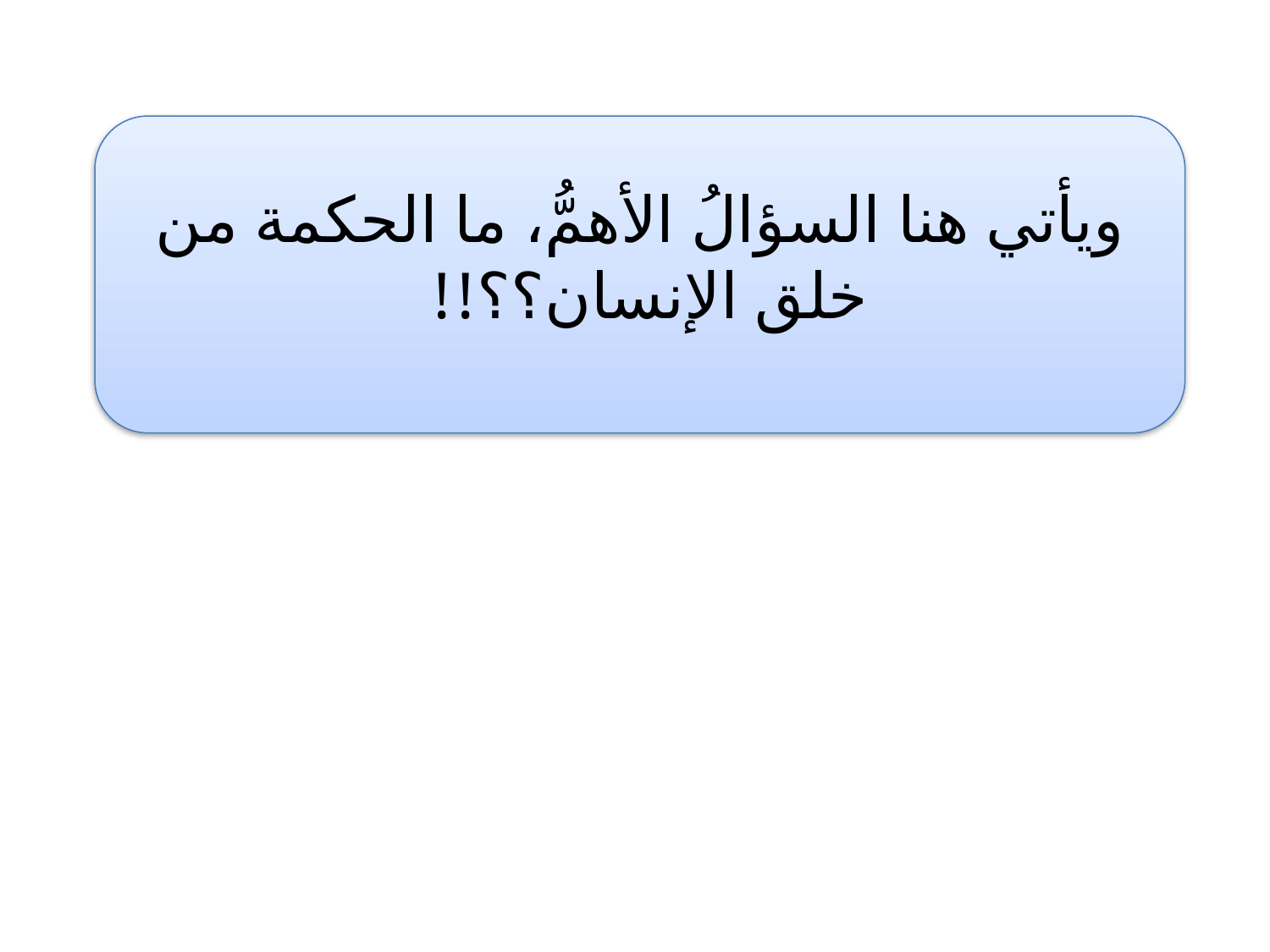

ويأتي هنا السؤالُ الأهمُّ، ما الحكمة من خلق الإنسان؟؟!!